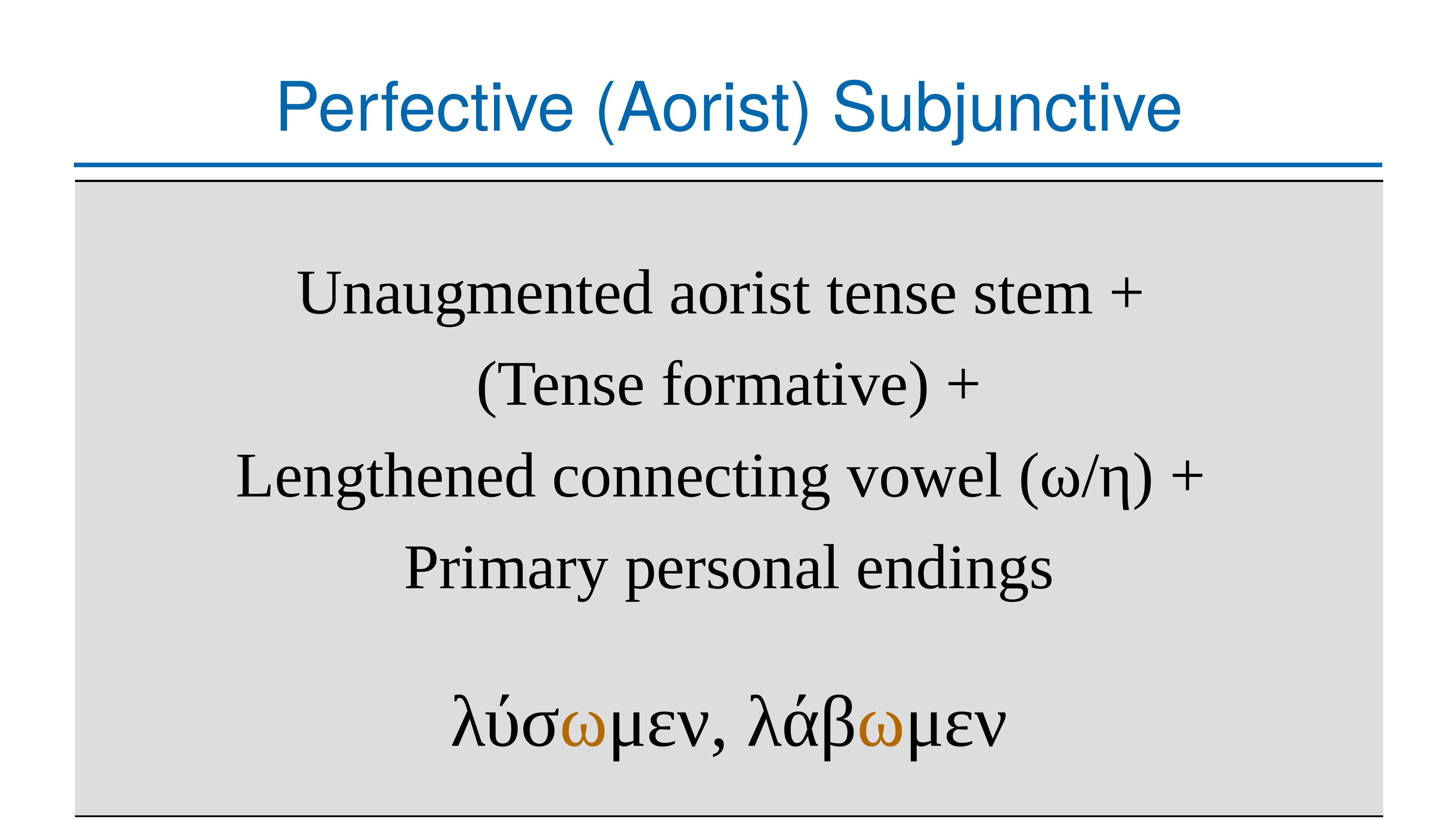

# Perfective (Aorist) Subjunctive
| Unaugmented aorist tense stem + (Tense formative) + Lengthened connecting vowel (ω/η) + Primary personal endings λύσωμεν, λάβωμεν |
| --- |